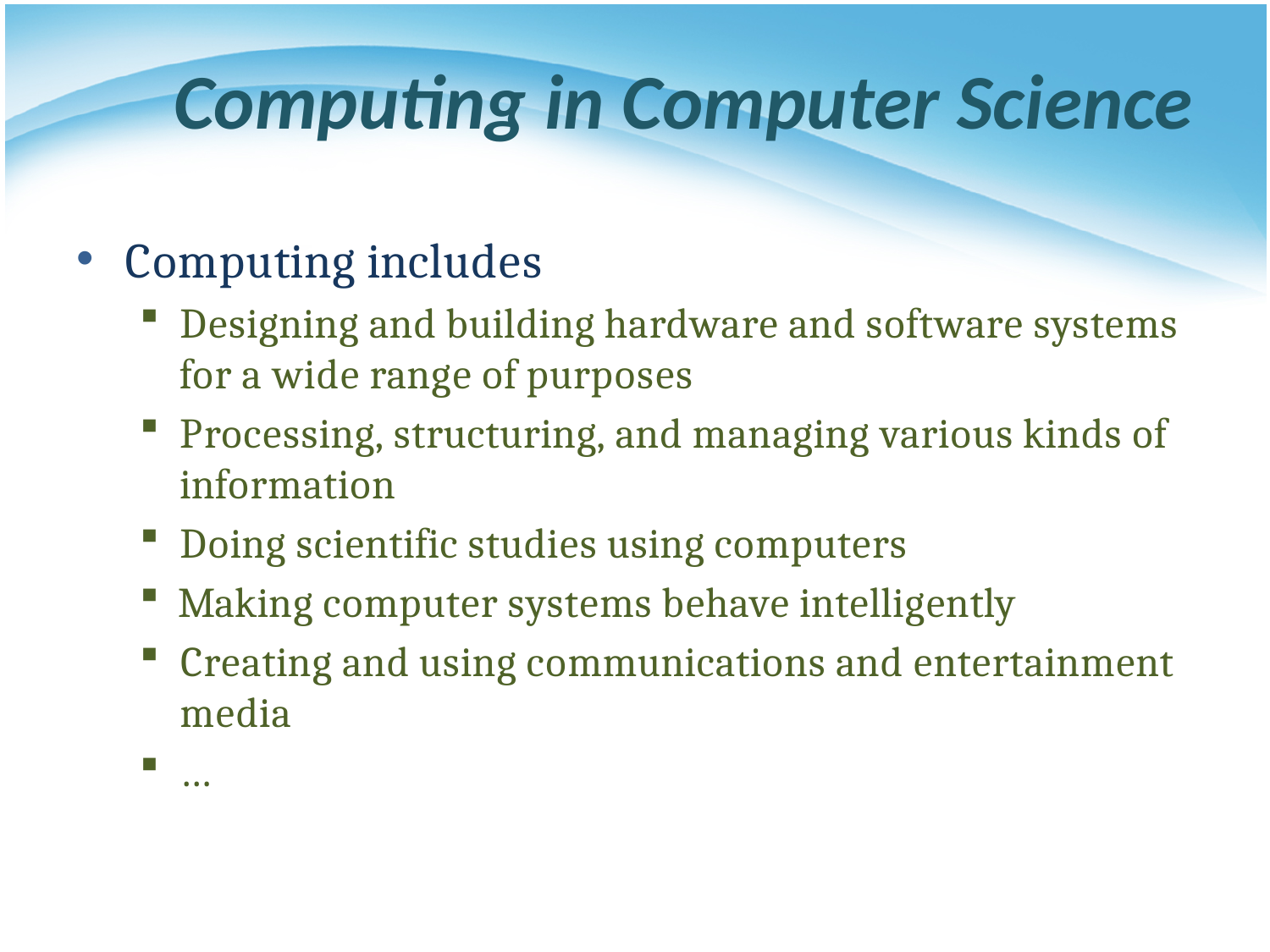

# Computing in Computer Science
Computing includes
Designing and building hardware and software systems for a wide range of purposes
Processing, structuring, and managing various kinds of information
Doing scientific studies using computers
Making computer systems behave intelligently
Creating and using communications and entertainment media
…